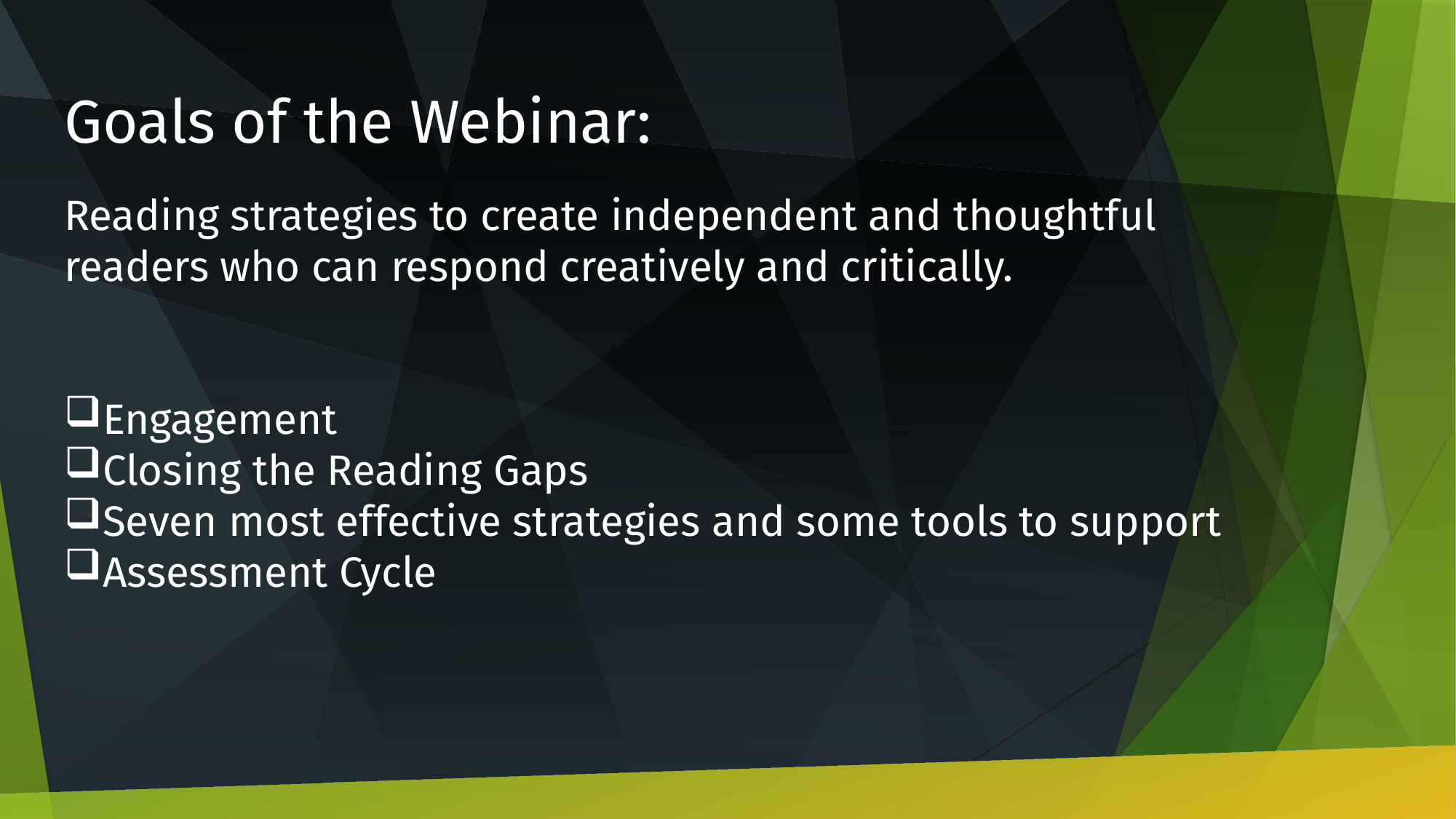

Goals of the Webinar:

Reading strategies to create independent and thoughtful readers who can respond creatively and critically.

Engagement
Closing the Reading Gaps
Seven most effective strategies and some tools to support
Assessment Cycle